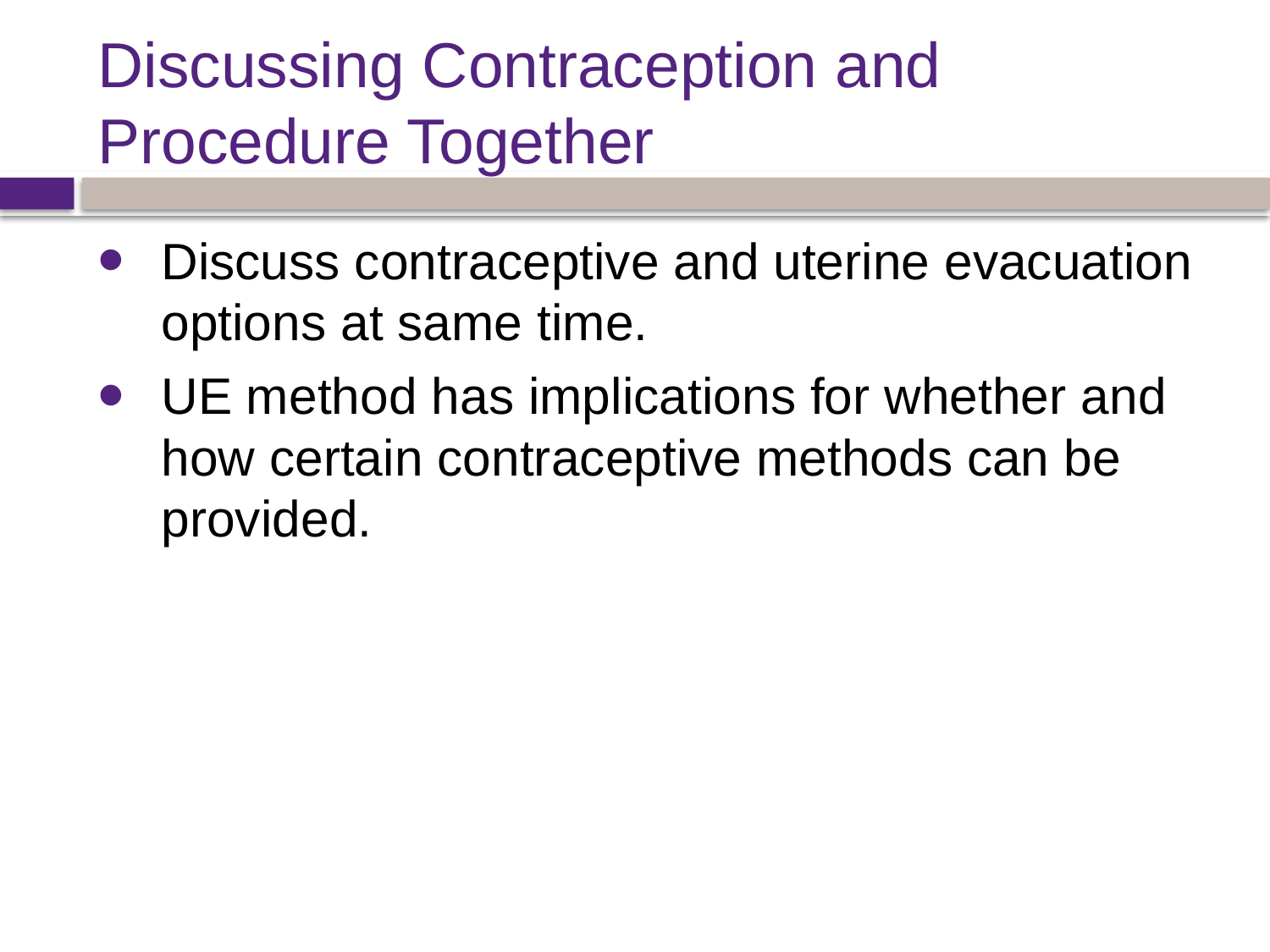

# Discussing Contraception and Procedure Together
Discuss contraceptive and uterine evacuation options at same time.
UE method has implications for whether and how certain contraceptive methods can be provided.